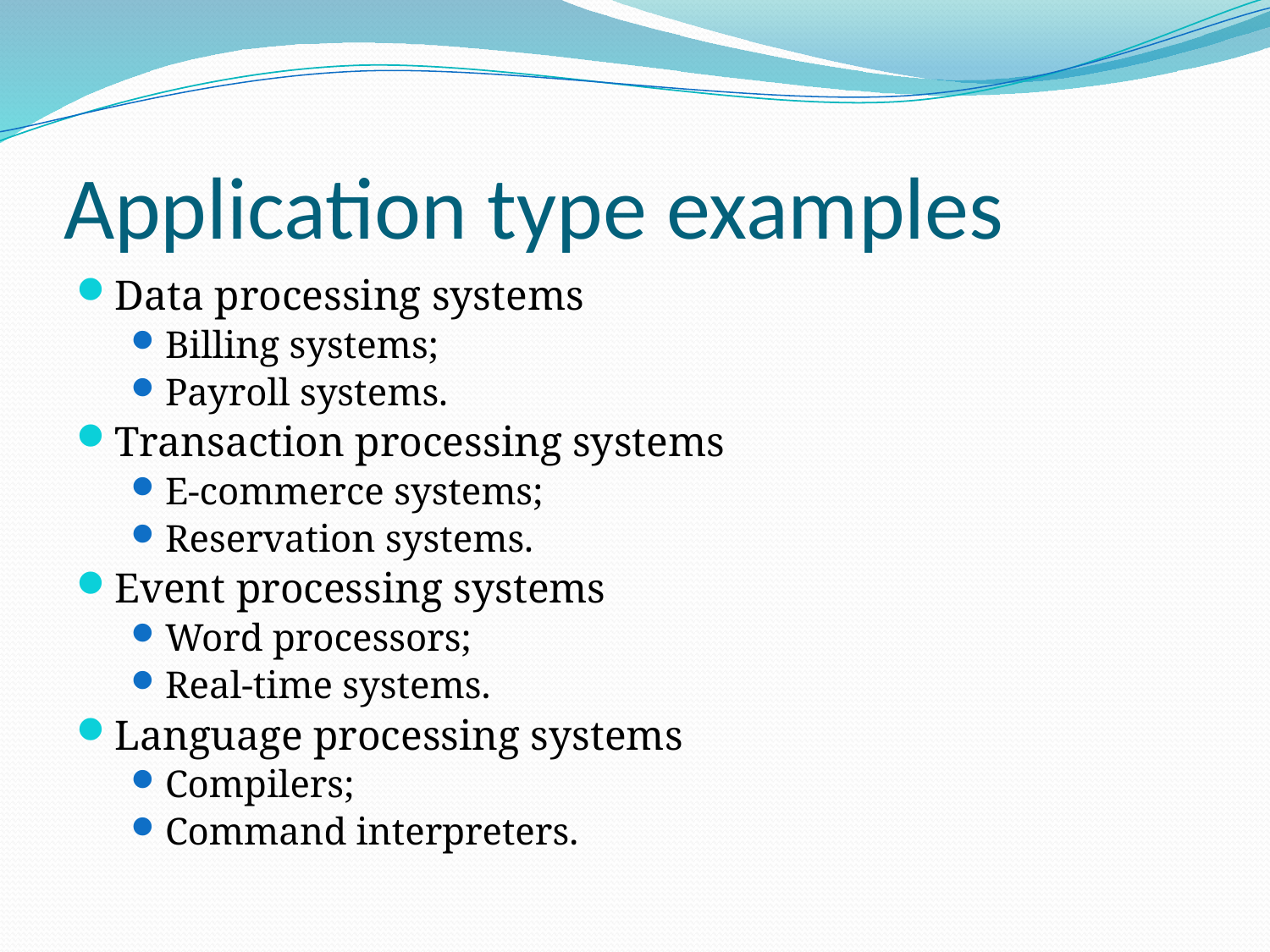

# Application type examples
Data processing systems
Billing systems;
Payroll systems.
Transaction processing systems
E-commerce systems;
Reservation systems.
Event processing systems
Word processors;
Real-time systems.
Language processing systems
Compilers;
Command interpreters.